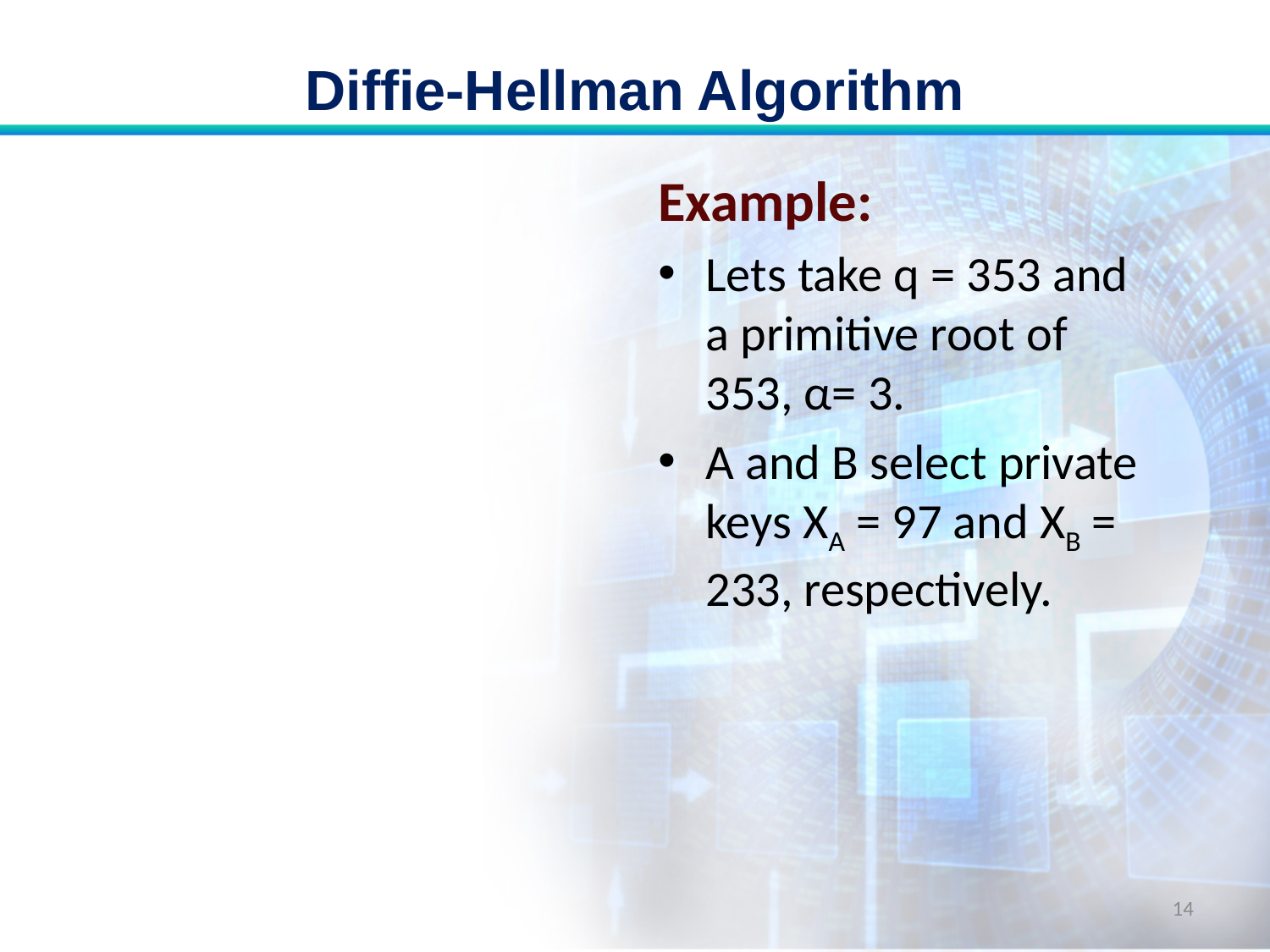

# Diffie-Hellman Algorithm
Example:
Lets take q = 353 and a primitive root of 353, α= 3.
A and B select private keys XA = 97 and XB = 233, respectively.

14